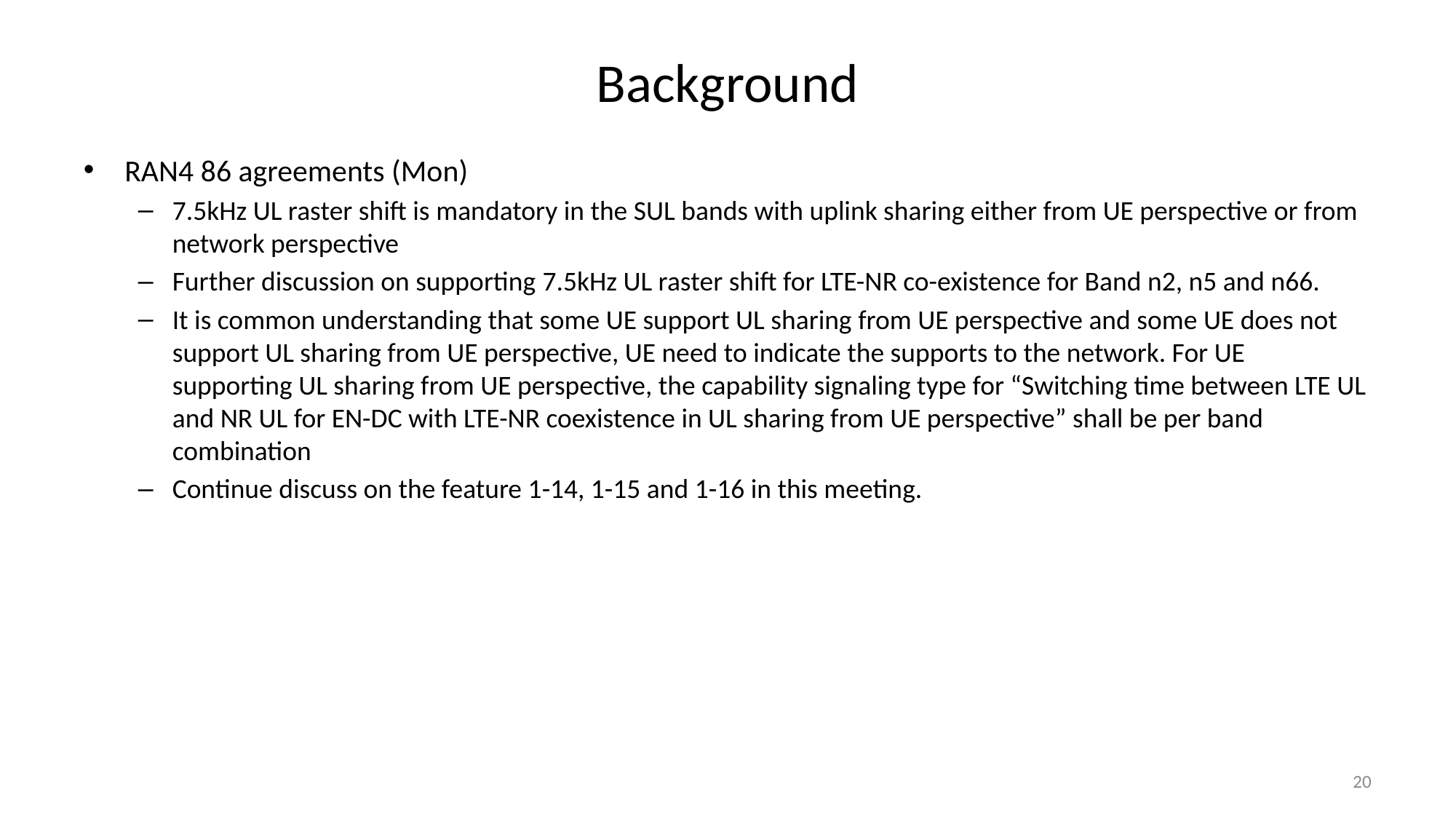

# Background
RAN4 86 agreements (Mon)
7.5kHz UL raster shift is mandatory in the SUL bands with uplink sharing either from UE perspective or from network perspective
Further discussion on supporting 7.5kHz UL raster shift for LTE-NR co-existence for Band n2, n5 and n66.
It is common understanding that some UE support UL sharing from UE perspective and some UE does not support UL sharing from UE perspective, UE need to indicate the supports to the network. For UE supporting UL sharing from UE perspective, the capability signaling type for “Switching time between LTE UL and NR UL for EN-DC with LTE-NR coexistence in UL sharing from UE perspective” shall be per band combination
Continue discuss on the feature 1-14, 1-15 and 1-16 in this meeting.

20